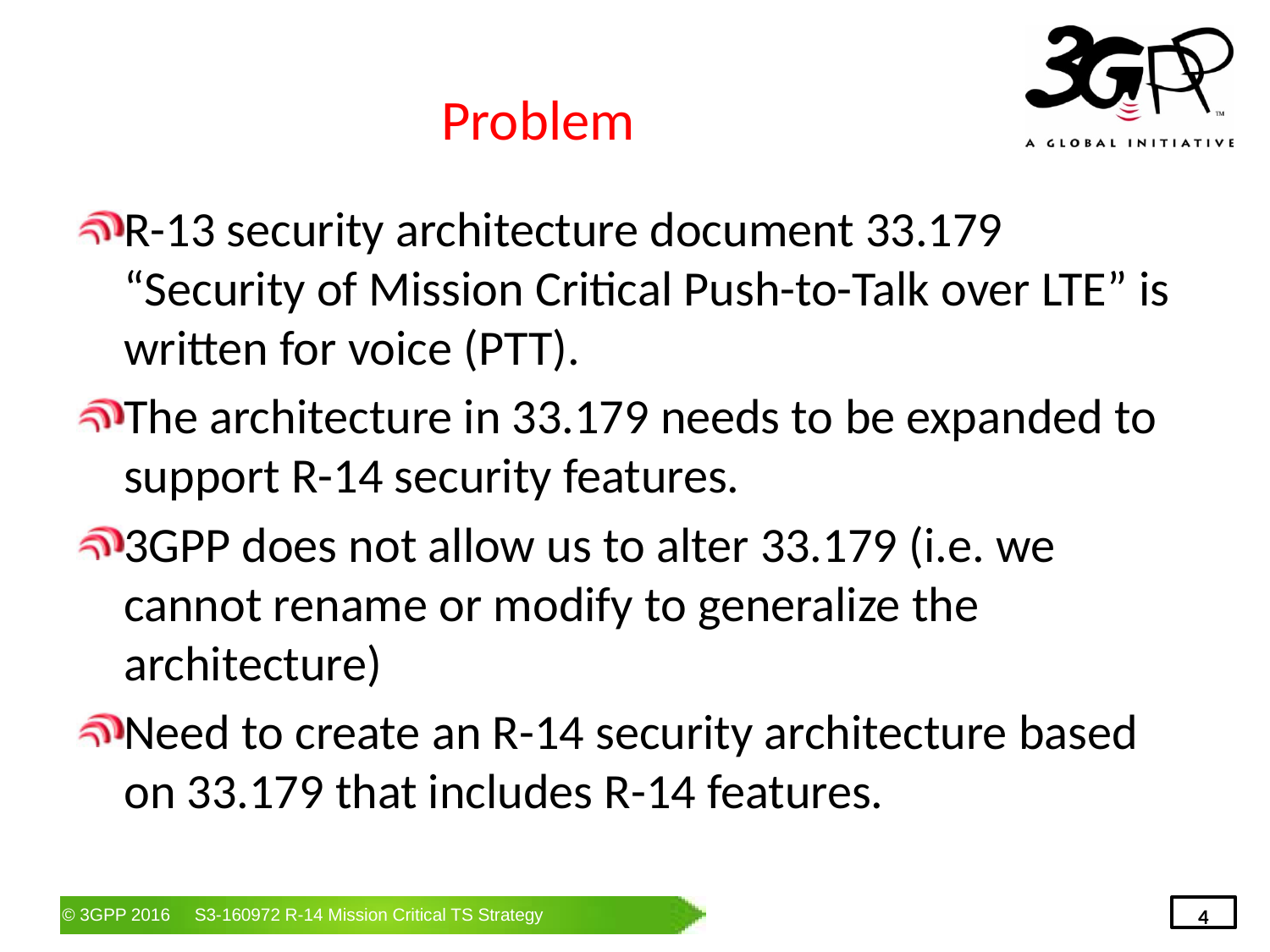

# Problem
R-13 security architecture document 33.179 “Security of Mission Critical Push-to-Talk over LTE” is written for voice (PTT).
The architecture in 33.179 needs to be expanded to support R-14 security features.
3GPP does not allow us to alter 33.179 (i.e. we cannot rename or modify to generalize the architecture)
Need to create an R-14 security architecture based on 33.179 that includes R-14 features.